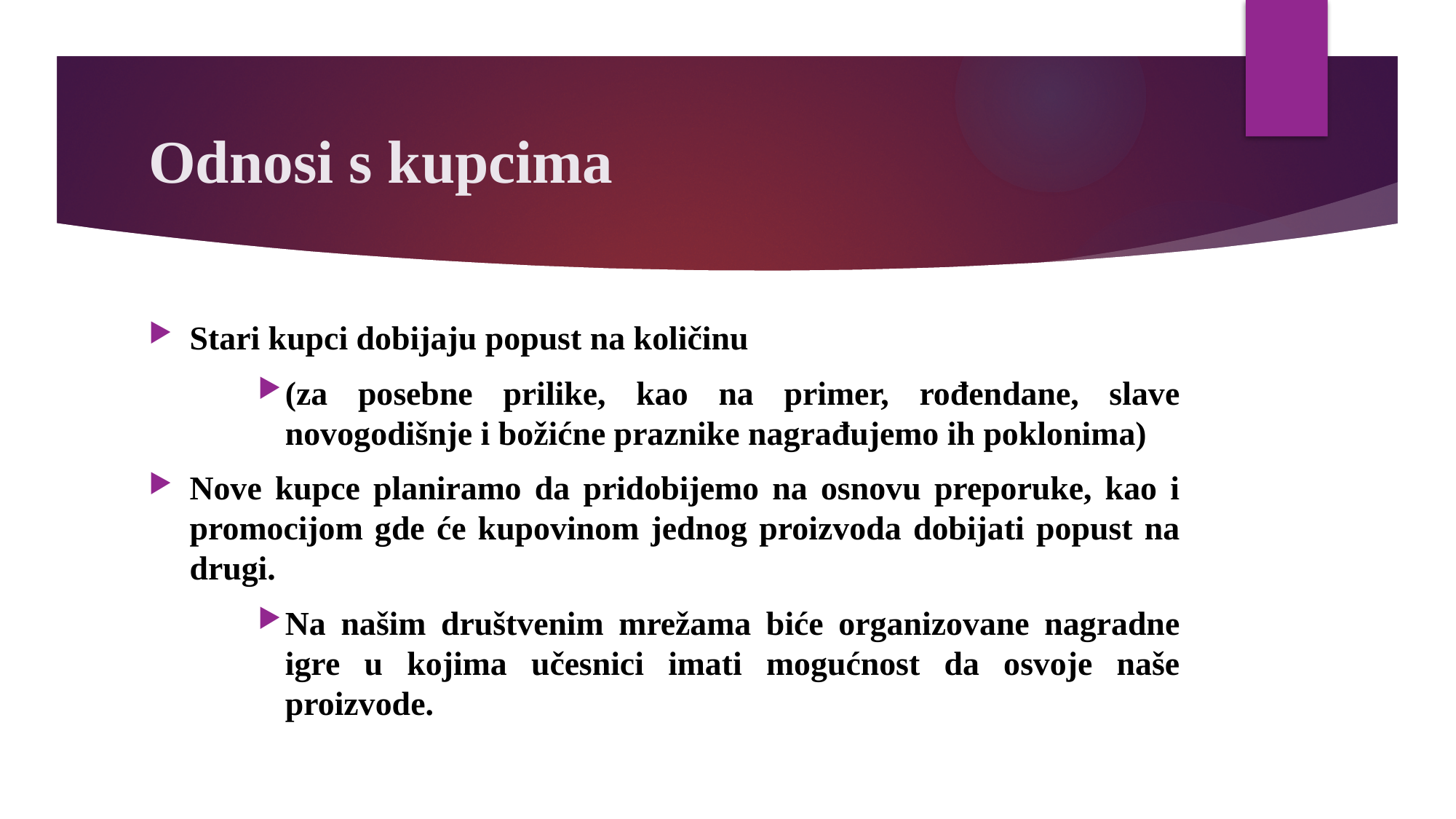

# Odnosi s kupcima
Stari kupci dobijaju popust na količinu
(za posebne prilike, kao na primer, rođendane, slave novogodišnje i božićne praznike nagrađujemo ih poklonima)
Nove kupce planiramo da pridobijemo na osnovu preporuke, kao i promocijom gde će kupovinom jednog proizvoda dobijati popust na drugi.
Na našim društvenim mrežama biće organizovane nagradne igre u kojima učesnici imati mogućnost da osvoje naše proizvode.